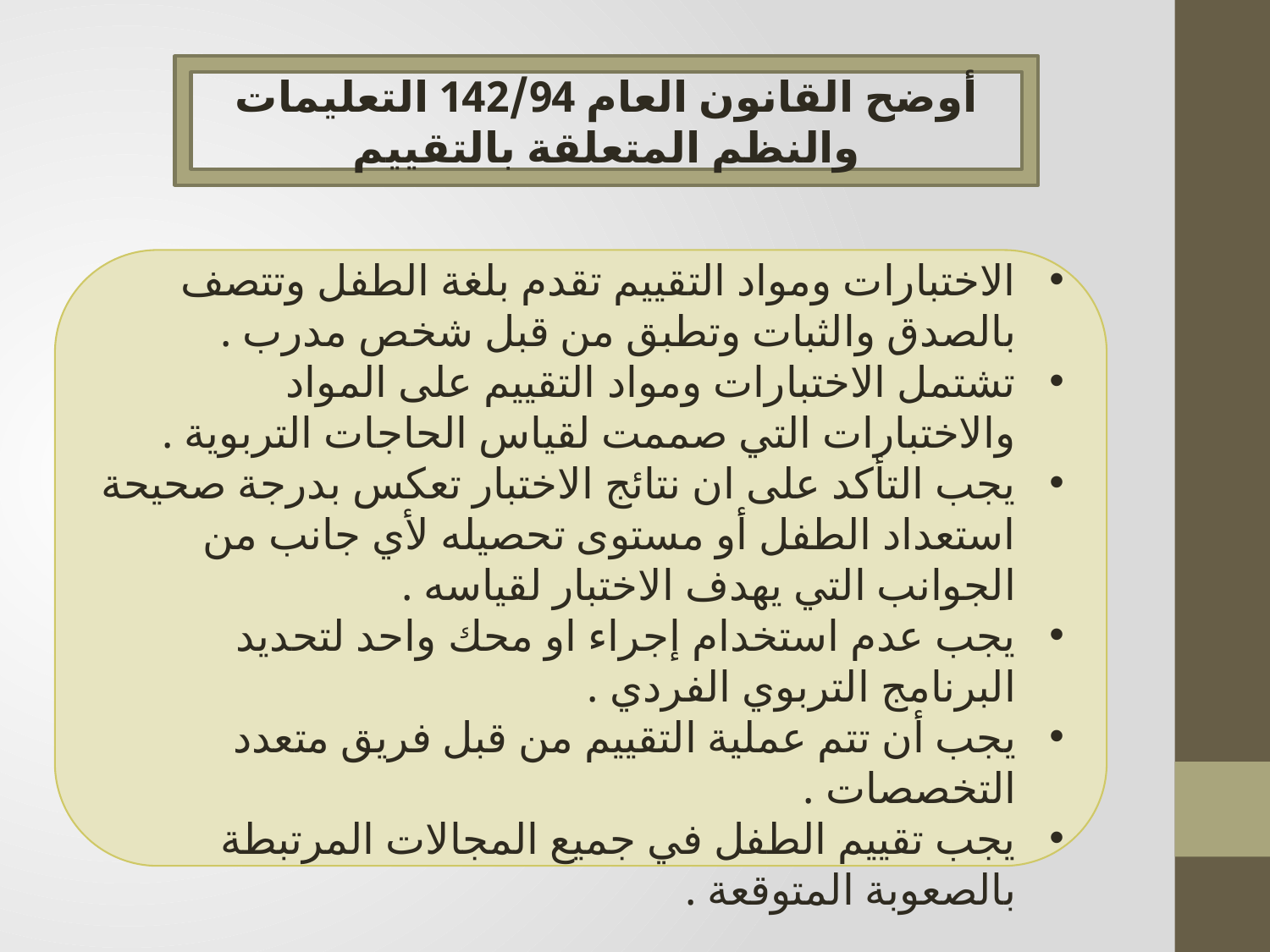

أوضح القانون العام 142/94 التعليمات والنظم المتعلقة بالتقييم

الاختبارات ومواد التقييم تقدم بلغة الطفل وتتصف بالصدق والثبات وتطبق من قبل شخص مدرب .
تشتمل الاختبارات ومواد التقييم على المواد والاختبارات التي صممت لقياس الحاجات التربوية .
يجب التأكد على ان نتائج الاختبار تعكس بدرجة صحيحة استعداد الطفل أو مستوى تحصيله لأي جانب من الجوانب التي يهدف الاختبار لقياسه .
يجب عدم استخدام إجراء او محك واحد لتحديد البرنامج التربوي الفردي .
يجب أن تتم عملية التقييم من قبل فريق متعدد التخصصات .
يجب تقييم الطفل في جميع المجالات المرتبطة بالصعوبة المتوقعة .